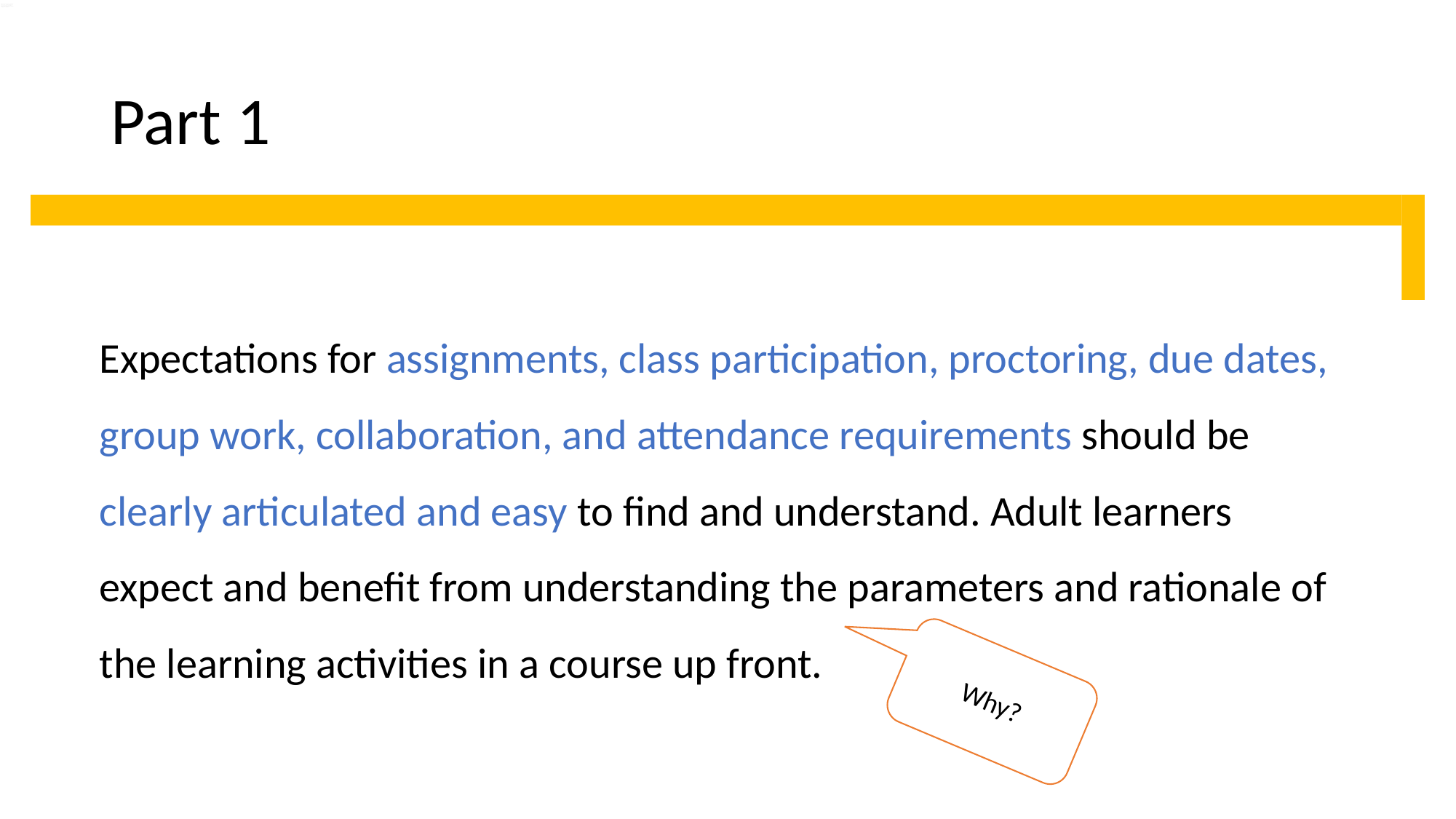

# Part 1

Expectations for assignments, class participation, proctoring, due dates, group work, collaboration, and attendance requirements should be clearly articulated and easy to find and understand. Adult learners expect and benefit from understanding the parameters and rationale of the learning activities in a course up front.
Why?